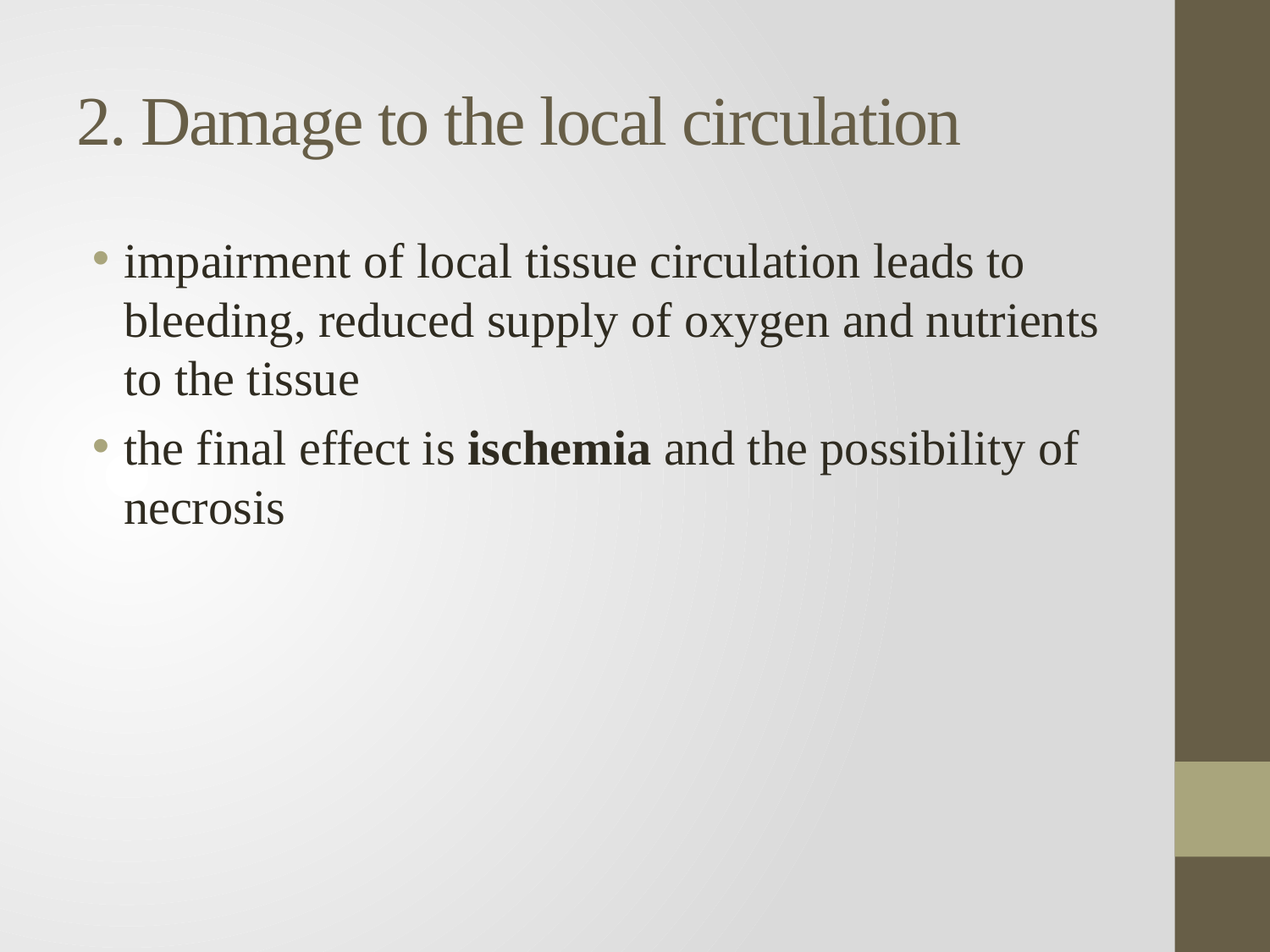

# 2. Damage to the local circulation
impairment of local tissue circulation leads to bleeding, reduced supply of oxygen and nutrients to the tissue
the final effect is ischemia and the possibility of necrosis